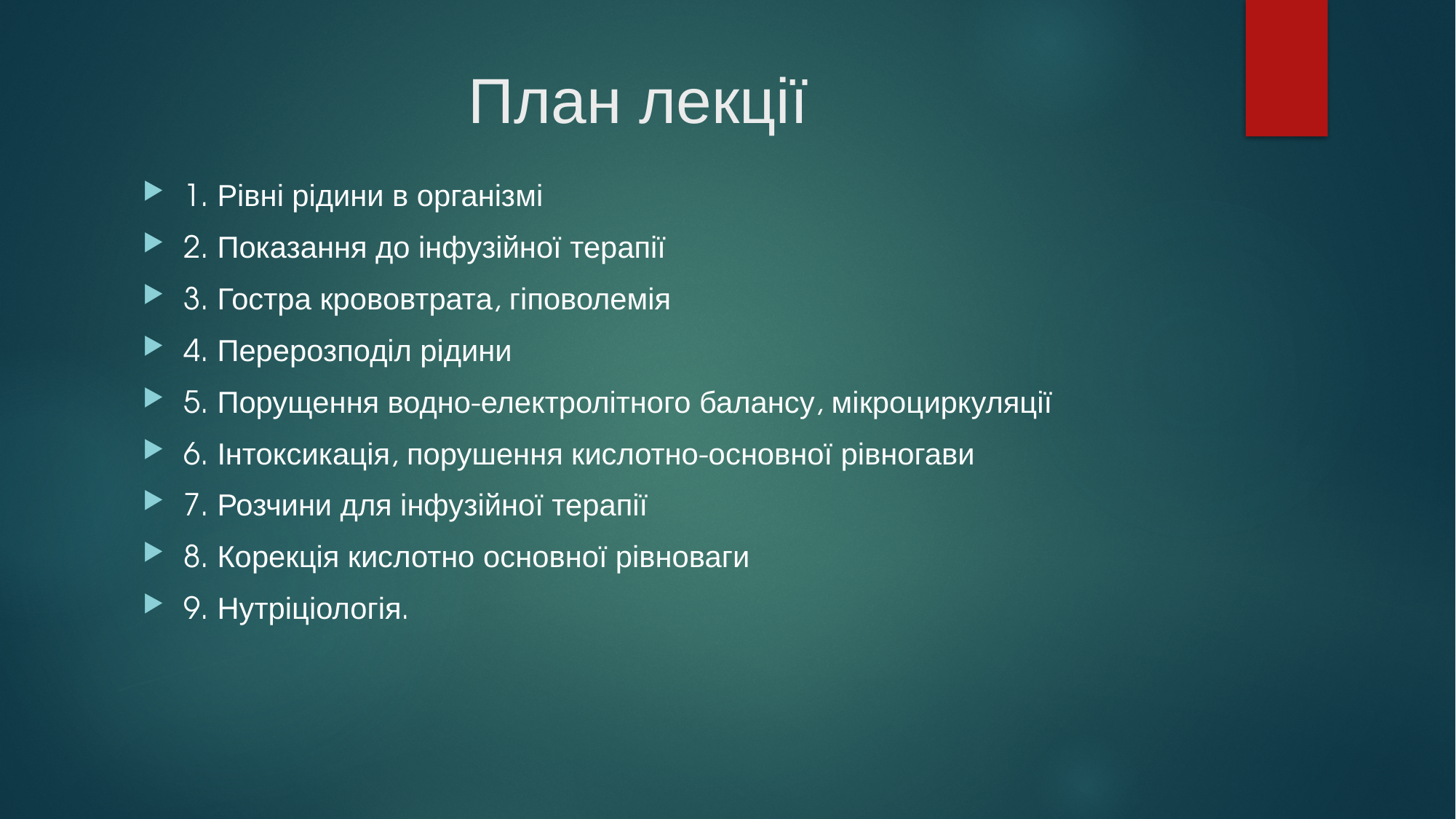

# План лекції
1. Рівні рідини в організмі
2. Показання до інфузійної терапії
3. Гостра крововтрата, гіповолемія
4. Перерозподіл рідини
5. Порущення водно-електролітного балансу, мікроциркуляції
6. Інтоксикація, порушення кислотно-основної рівногави
7. Розчини для інфузійної терапії
8. Корекція кислотно основної рівноваги
9. Нутріціологія.